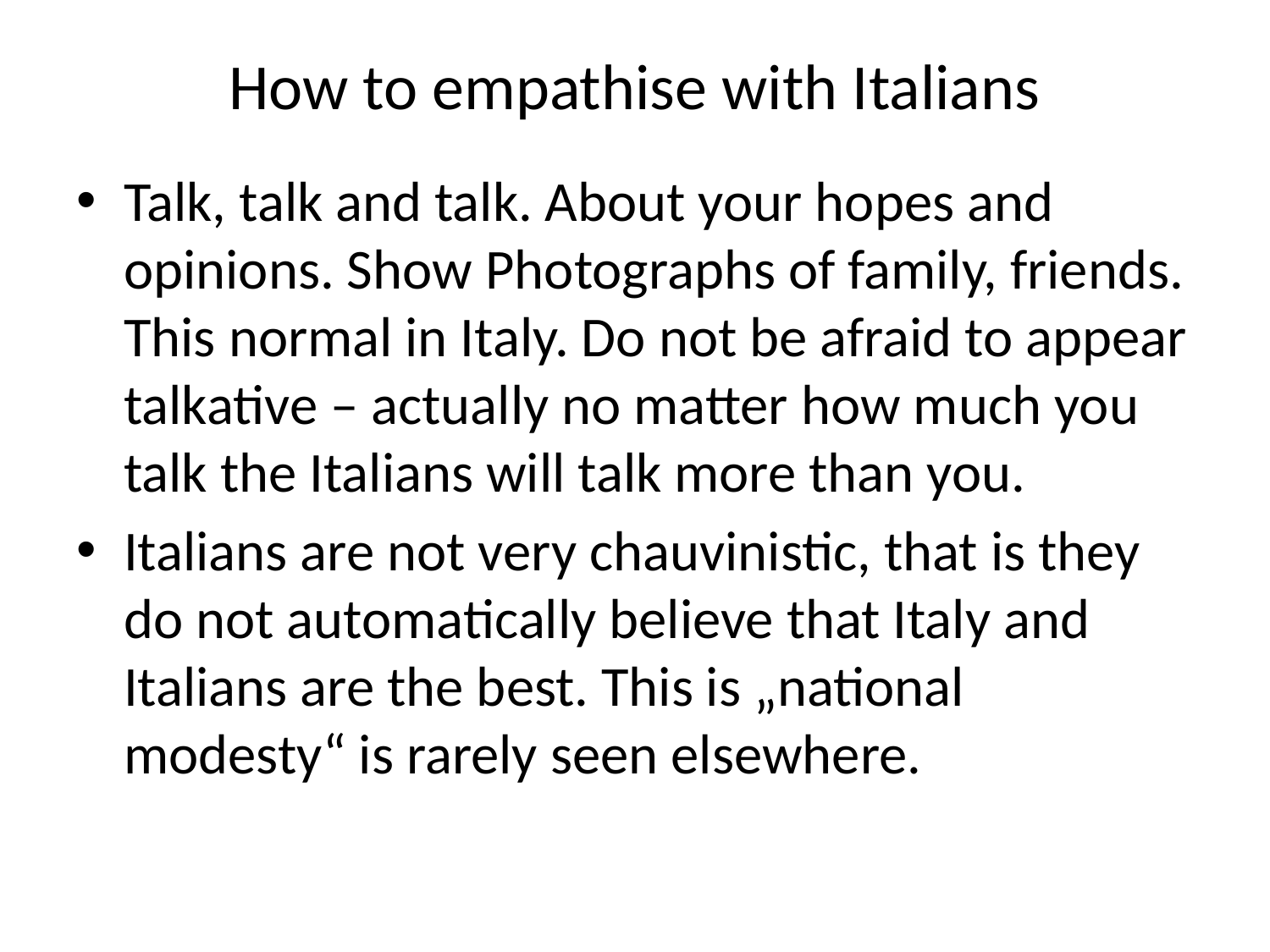

# How to empathise with Italians
Talk, talk and talk. About your hopes and opinions. Show Photographs of family, friends. This normal in Italy. Do not be afraid to appear talkative – actually no matter how much you talk the Italians will talk more than you.
Italians are not very chauvinistic, that is they do not automatically believe that Italy and Italians are the best. This is „national modesty“ is rarely seen elsewhere.